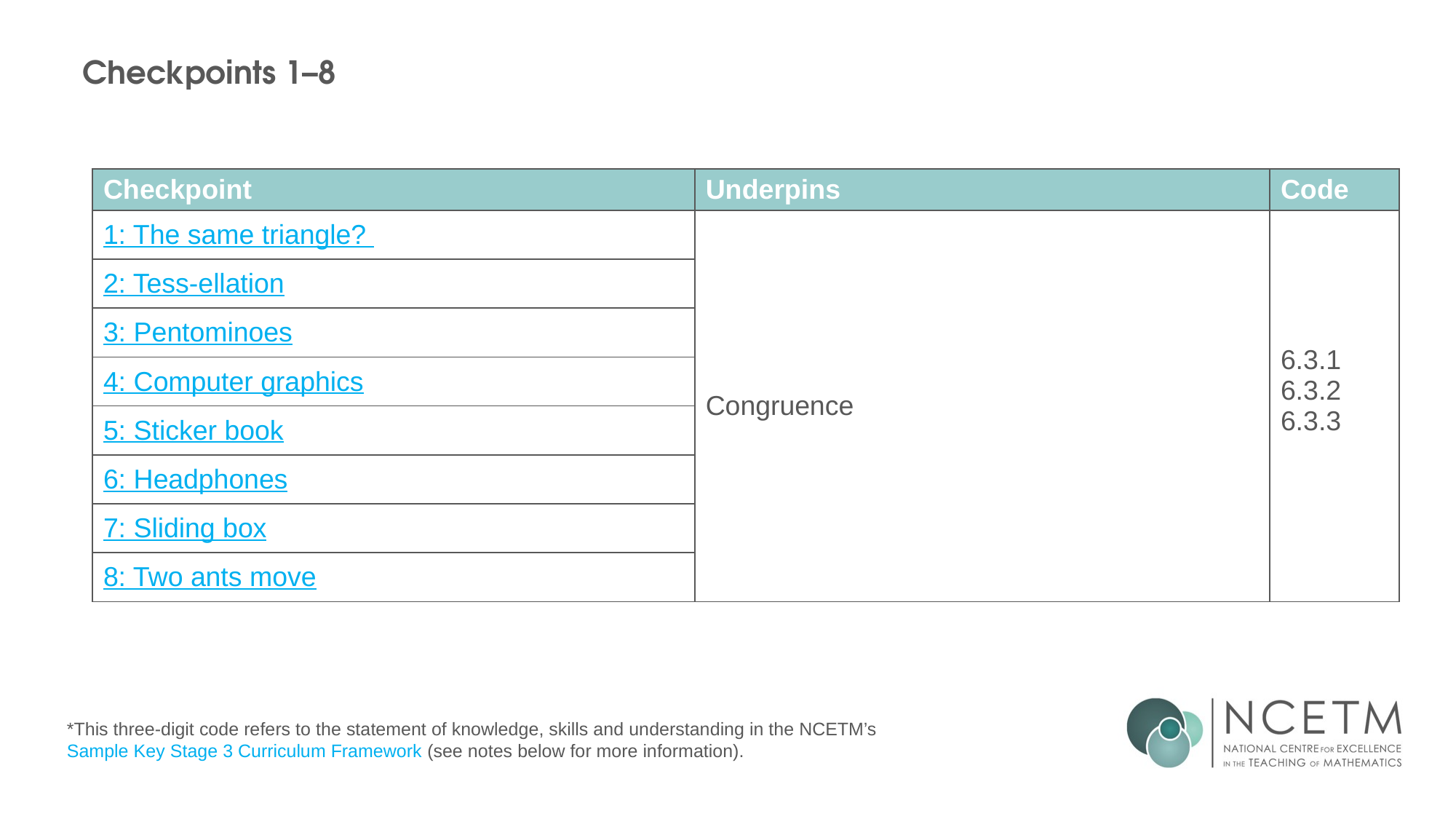

# Checkpoints 1–8
| Checkpoint | Underpins | Code |
| --- | --- | --- |
| 1: The same triangle? | Congruence | 6.3.1 6.3.2 6.3.3 |
| 2: Tess-ellation |  |  |
| 3: Pentominoes |  |  |
| 4: Computer graphics | Understand place value in decimals, including recognising exponent and fractional representations of the column headings | 1.1.1.2 |
| 5: Sticker book |  |  |
| 6: Headphones |  |  |
| 7: Sliding box |  |  |
| 8: Two ants move |  |  |
*This three-digit code refers to the statement of knowledge, skills and understanding in the NCETM’s Sample Key Stage 3 Curriculum Framework (see notes below for more information).